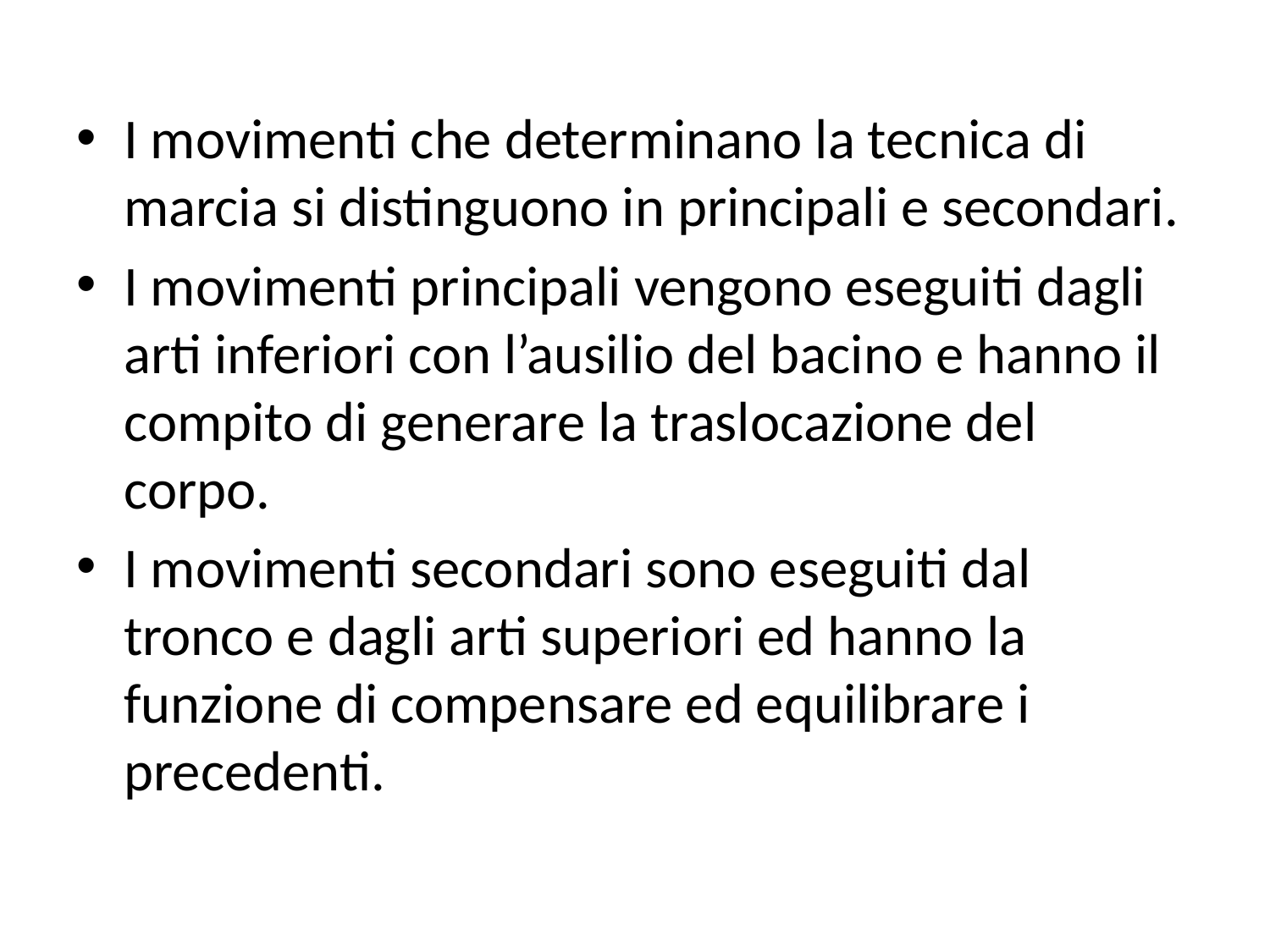

I movimenti che determinano la tecnica di marcia si distinguono in principali e secondari.
I movimenti principali vengono eseguiti dagli arti inferiori con l’ausilio del bacino e hanno il compito di generare la traslocazione del corpo.
I movimenti secondari sono eseguiti dal tronco e dagli arti superiori ed hanno la funzione di compensare ed equilibrare i precedenti.